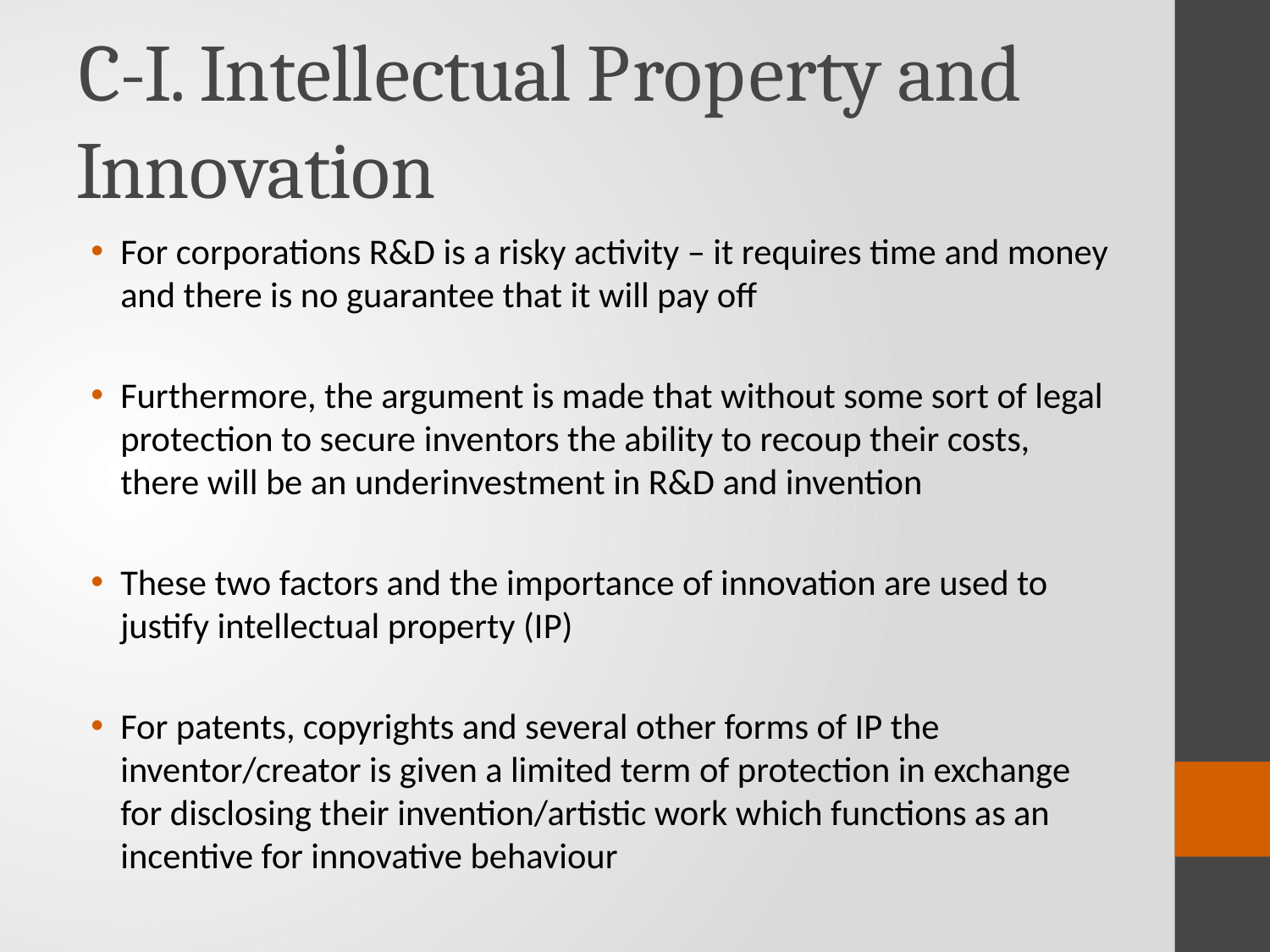

# C-I. Intellectual Property and Innovation
For corporations R&D is a risky activity – it requires time and money and there is no guarantee that it will pay off

Furthermore, the argument is made that without some sort of legal protection to secure inventors the ability to recoup their costs, there will be an underinvestment in R&D and invention

These two factors and the importance of innovation are used to justify intellectual property (IP)

For patents, copyrights and several other forms of IP the inventor/creator is given a limited term of protection in exchange for disclosing their invention/artistic work which functions as an incentive for innovative behaviour